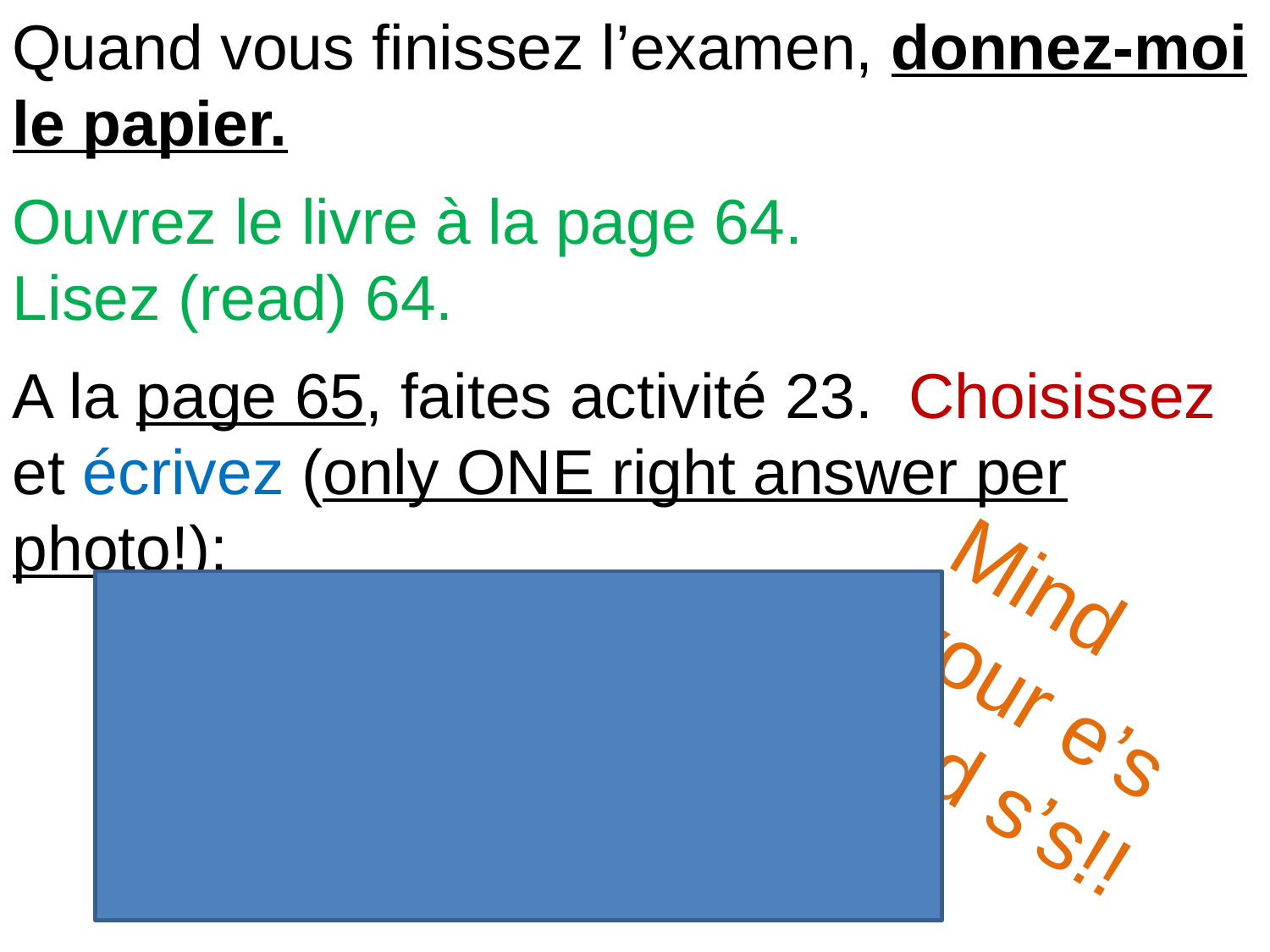

Quand vous finissez l’examen, donnez-moi le papier.

Ouvrez le livre à la page 64.
Lisez (read) 64.

A la page 65, faites activité 23.  Choisissez et écrivez (only ONE right answer per photo!):
	A. Tu es français?
	B.  Tu es française?
	C.  Vous êtes français?
	D.  Vous êtes françaises?
Mind your e’s and s’s!!